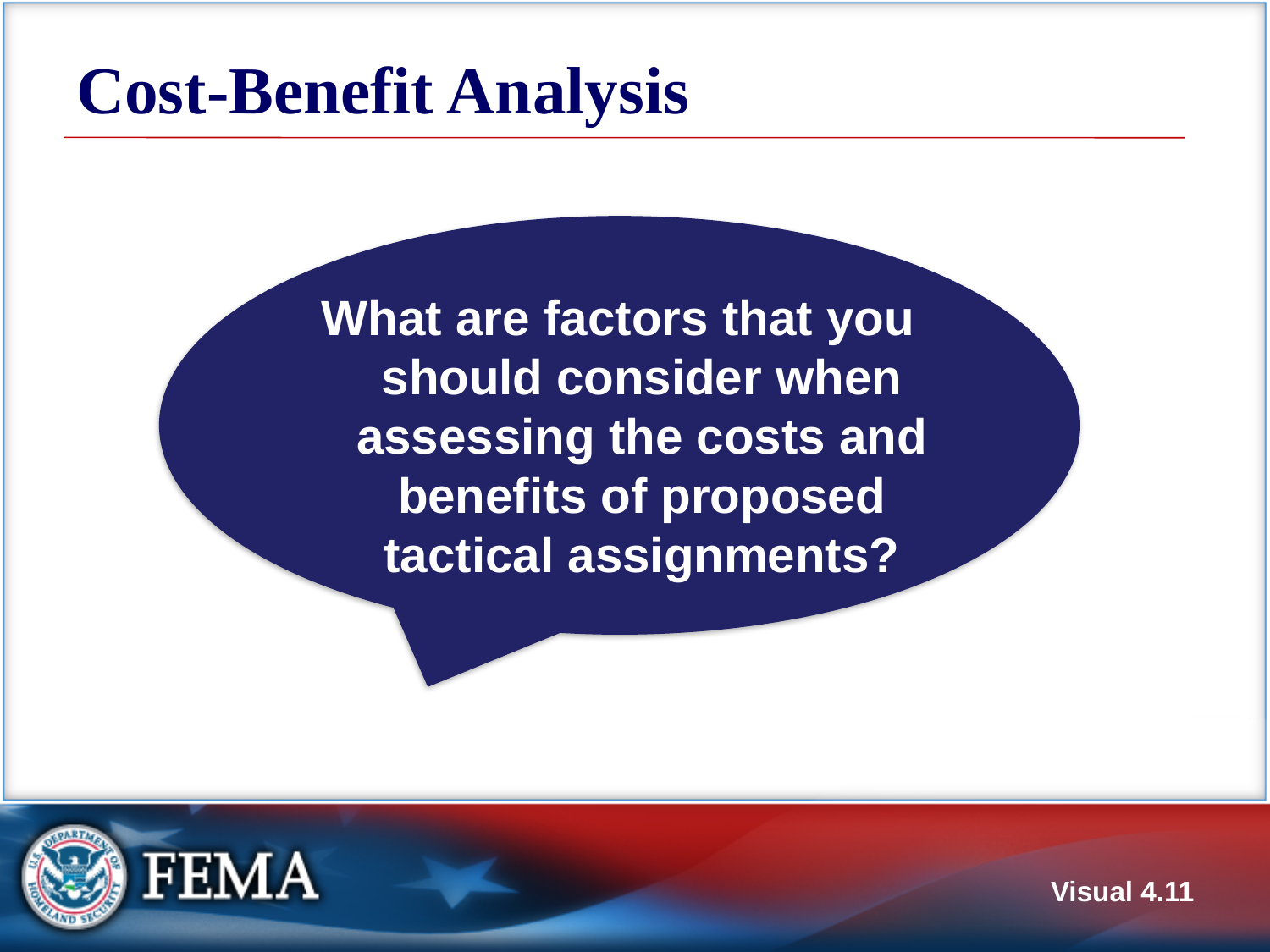

# Cost-Benefit Analysis
What are factors that you should consider when assessing the costs and benefits of proposed tactical assignments?
Visual 4.11